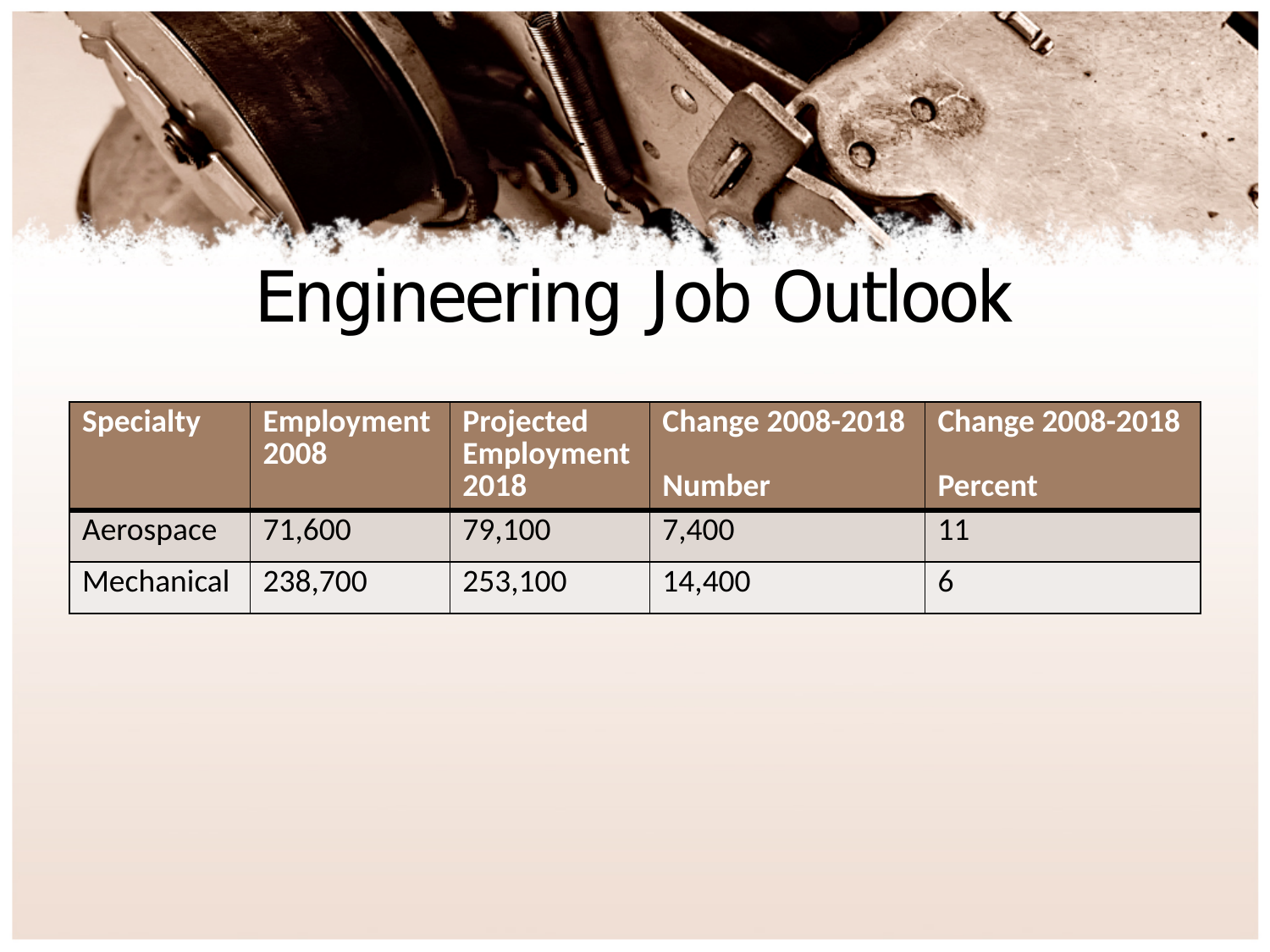

# Engineering Job Outlook
| Specialty | Employment 2008 | Projected Employment 2018 | Change 2008-2018 Number | Change 2008-2018 Percent |
| --- | --- | --- | --- | --- |
| Aerospace | 71,600 | 79,100 | 7,400 | 11 |
| Mechanical | 238,700 | 253,100 | 14,400 | 6 |